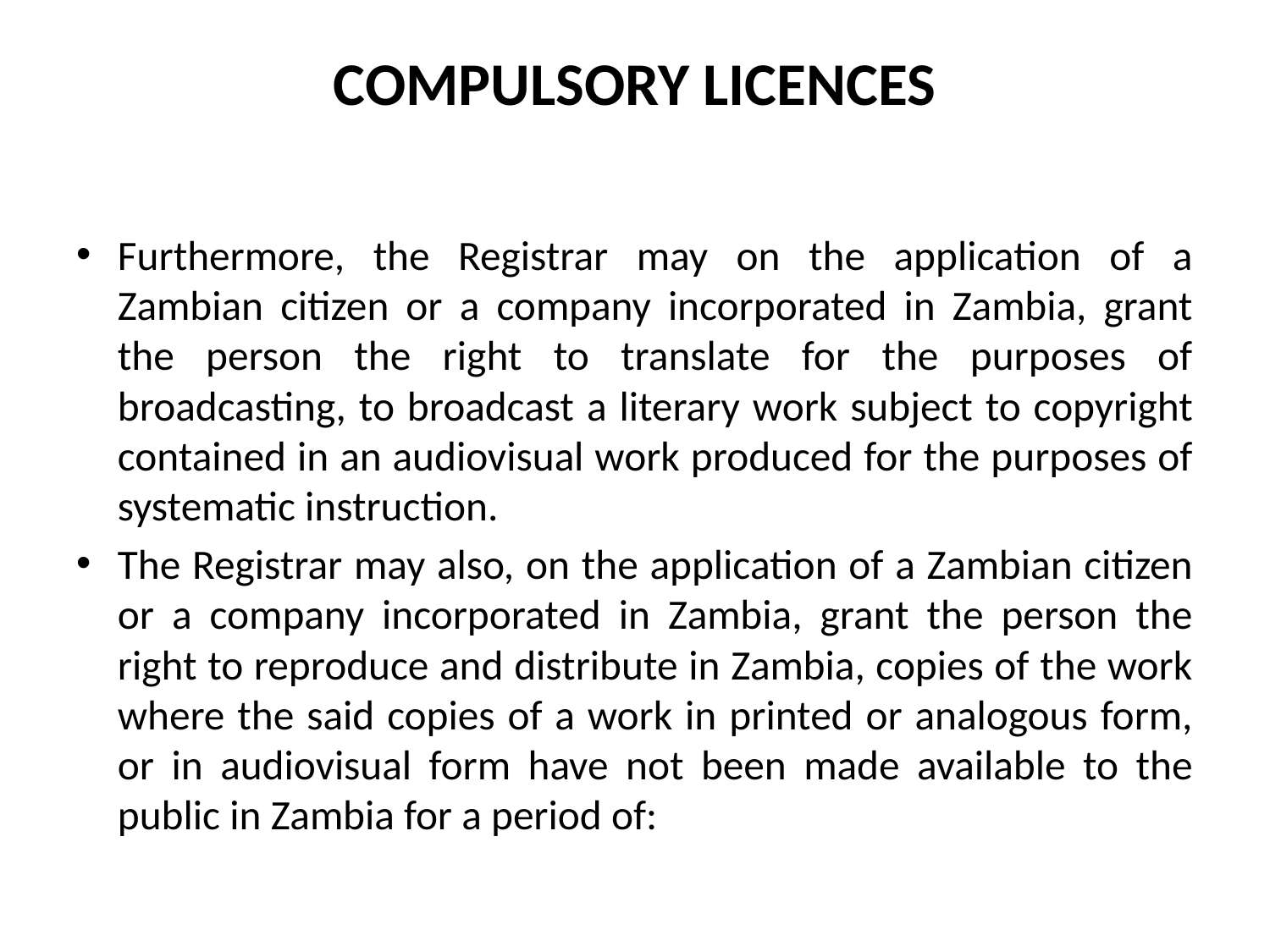

# COMPULSORY LICENCES
Furthermore, the Registrar may on the application of a Zambian citizen or a company incorporated in Zambia, grant the person the right to translate for the purposes of broadcasting, to broadcast a literary work subject to copyright contained in an audiovisual work produced for the purposes of systematic instruction.
The Registrar may also, on the application of a Zambian citizen or a company incorporated in Zambia, grant the person the right to reproduce and distribute in Zambia, copies of the work where the said copies of a work in printed or analogous form, or in audiovisual form have not been made available to the public in Zambia for a period of: